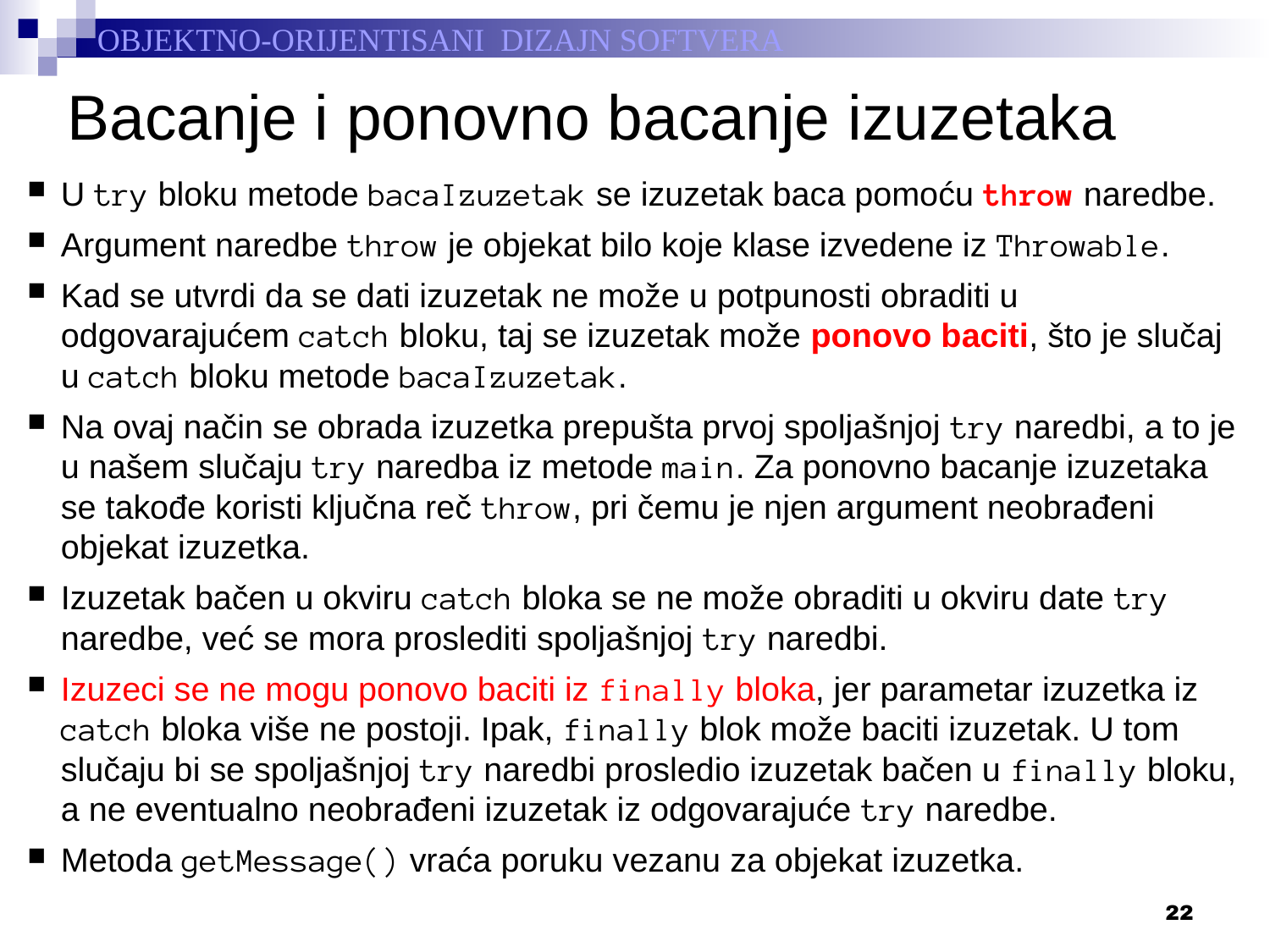

# Bacanje i ponovno bacanje izuzetaka
U try bloku metode bacaIzuzetak se izuzetak baca pomoću throw naredbe.
Argument naredbe throw je objekat bilo koje klase izvedene iz Throwable.
Kad se utvrdi da se dati izuzetak ne može u potpunosti obraditi u odgovarajućem catch bloku, taj se izuzetak može ponovo baciti, što je slučaj u catch bloku metode bacaIzuzetak.
Na ovaj način se obrada izuzetka prepušta prvoj spoljašnjoj try naredbi, a to je u našem slučaju try naredba iz metode main. Za ponovno bacanje izuzetaka se takođe koristi ključna reč throw, pri čemu je njen argument neobrađeni objekat izuzetka.
Izuzetak bačen u okviru catch bloka se ne može obraditi u okviru date try naredbe, već se mora proslediti spoljašnjoj try naredbi.
Izuzeci se ne mogu ponovo baciti iz finally bloka, jer parametar izuzetka iz catch bloka više ne postoji. Ipak, finally blok može baciti izuzetak. U tom slučaju bi se spoljašnjoj try naredbi prosledio izuzetak bačen u finally bloku, a ne eventualno neobrađeni izuzetak iz odgovarajuće try naredbe.
Metoda getMessage() vraća poruku vezanu za objekat izuzetka.
22